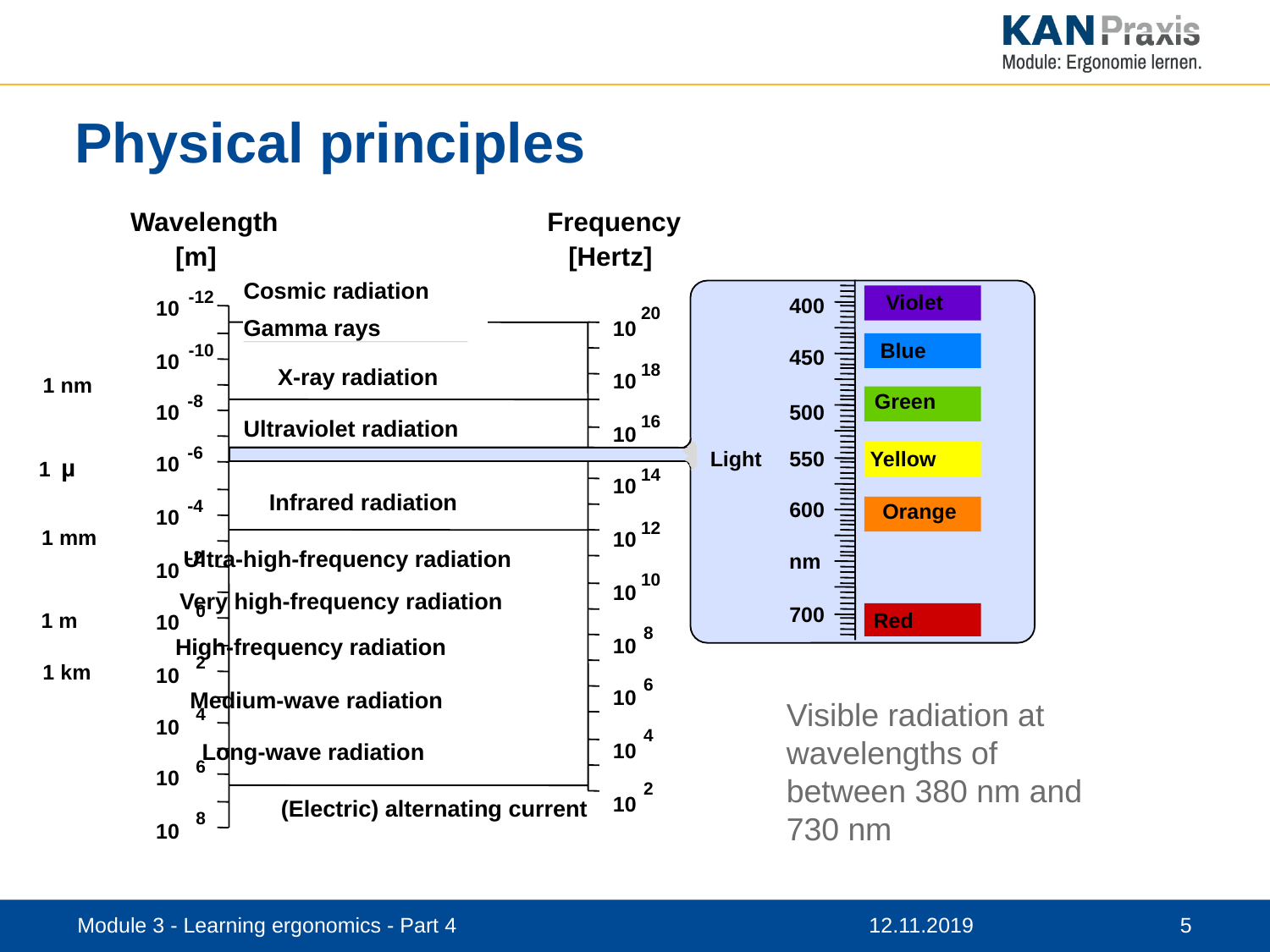

# Physical principles
Wavelength
Frequency
[m]
[Hertz]
Cosmic radiation

-12
-10
-8
-6
-4
-2
0
2
4
6
8

Violet
Blue
Green
Yellow
Orange
Red

400
450
500
550
600
nm
700
10
10
10
10
10
10
10
10
10
10
10

20
18
16
14
12
10
8
6
4
2

Gamma rays

10
10
10
10
10
10
10
10
10
10

X-ray radiation

1 nm

Ultraviolet radiation

Light

µ

1

Infrared radiation

1 mm

Ultra-high-frequency radiation
Very high-frequency radiation

1 m

High-frequency radiation

1 km
Medium-wave radiation

Long-wave radiation

(Electric) alternating current

Visible radiation at wavelengths of between 380 nm and 730 nm

Module 3 - Learning ergonomics - Part 4
12.11.2019
5